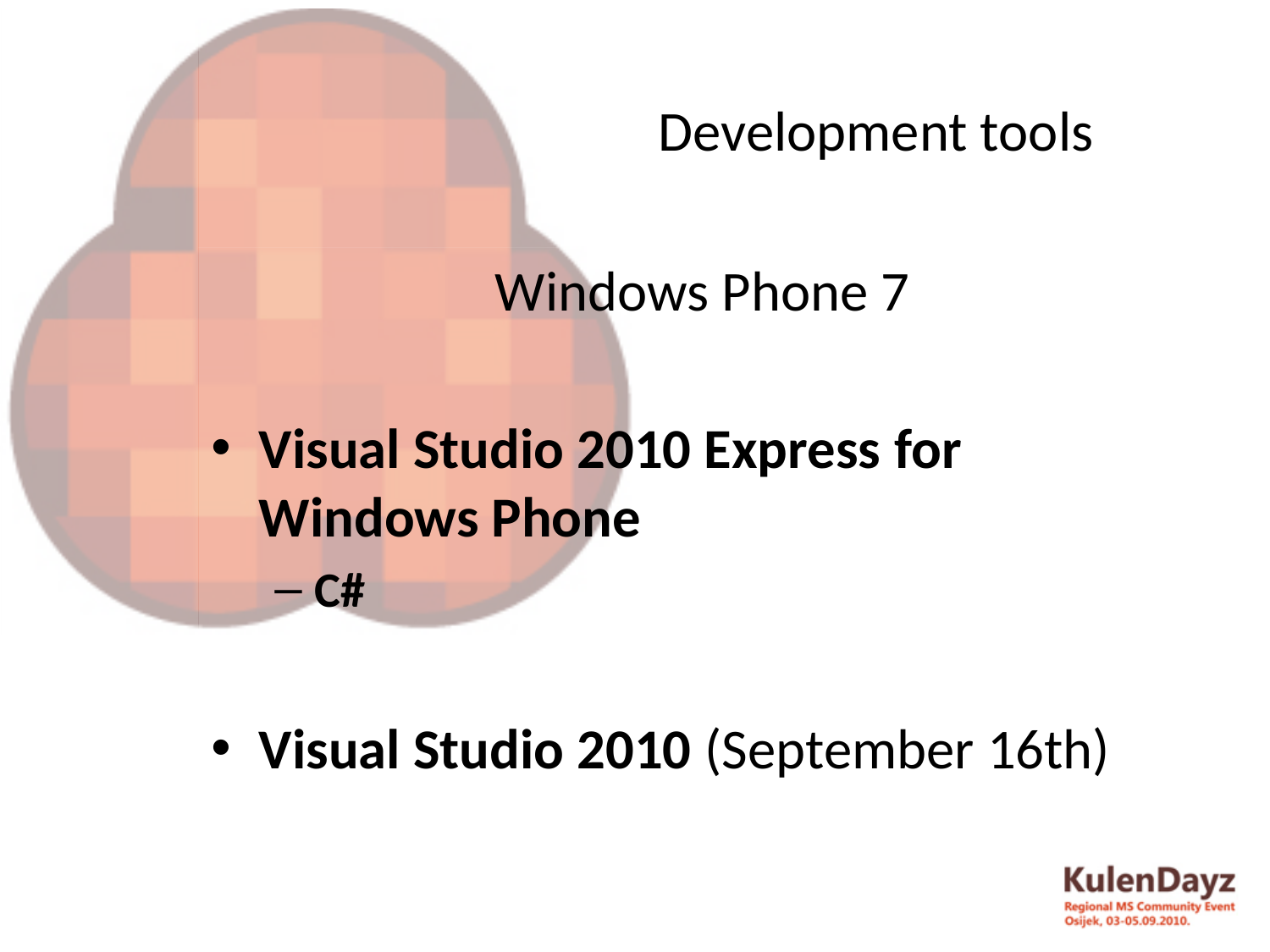

# Development tools
Windows Phone 7

Visual Studio 2010 Express for Windows Phone
C#

Visual Studio 2010 (September 16th)